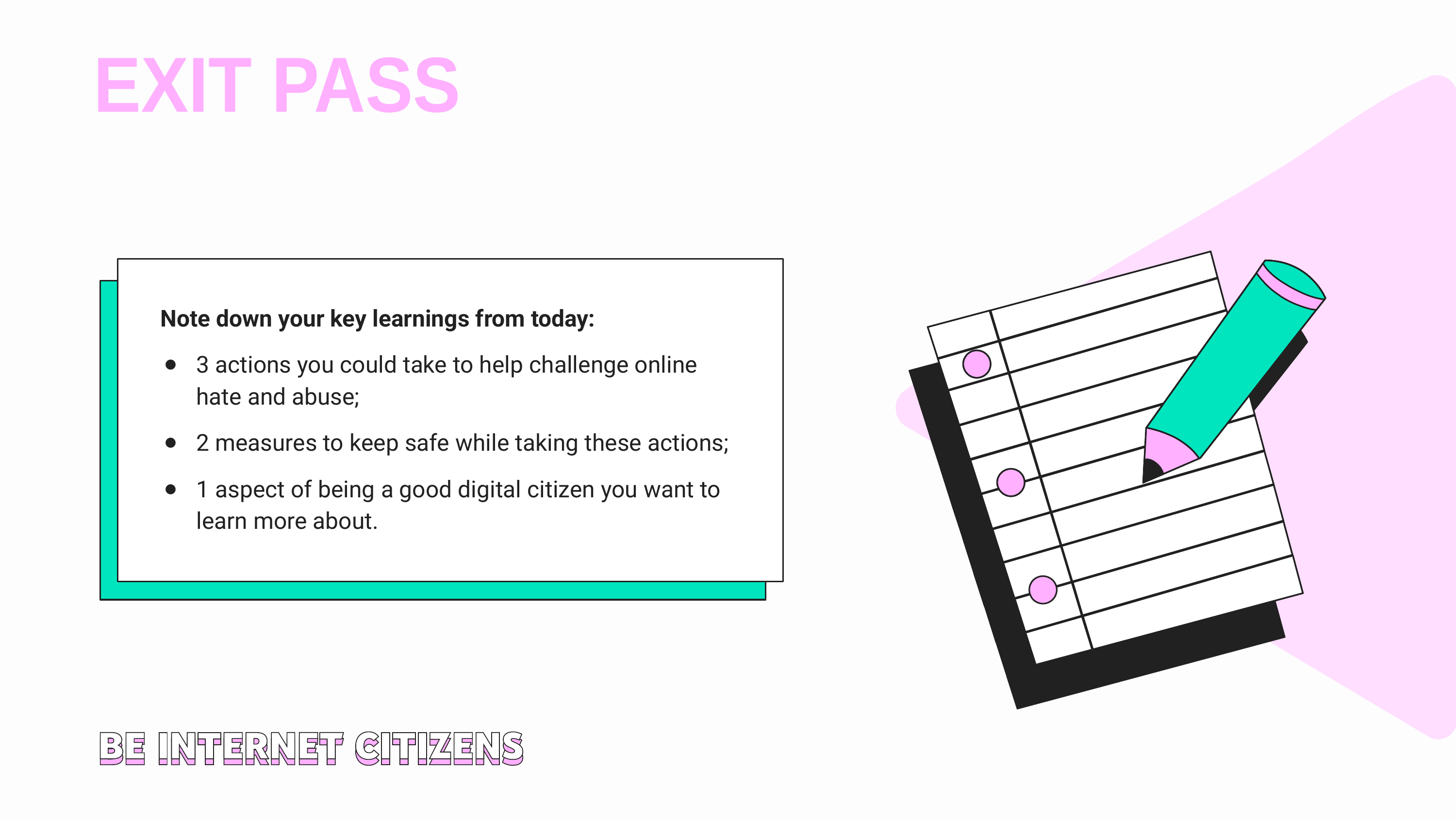

EXIT PASS

Note down your key learnings from today:
3 actions you could take to help challenge online
hate and abuse;
2 measures to keep safe while taking these actions;
1 aspect of being a good digital citizen you want to learn more about.